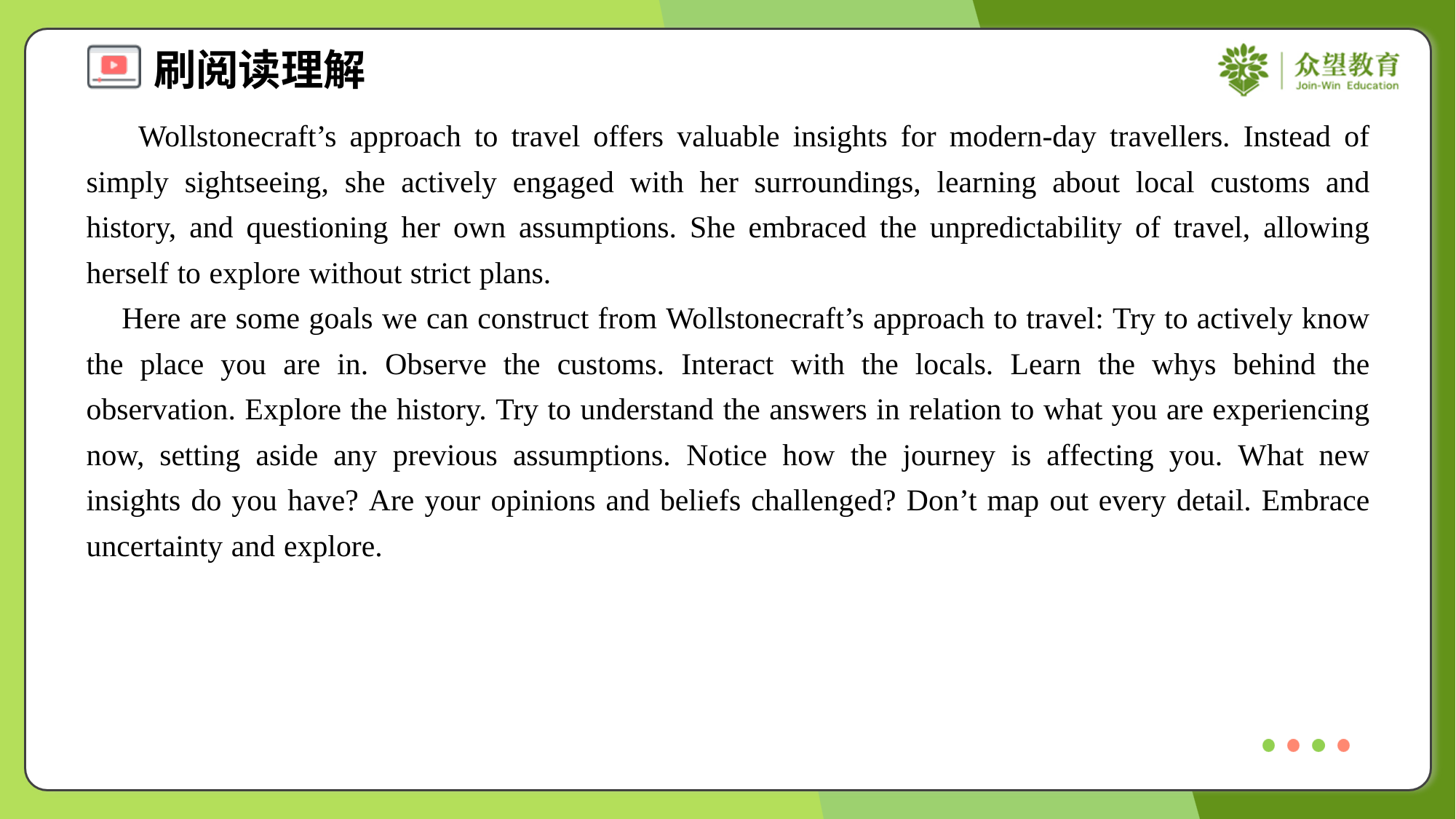

Wollstonecraft’s approach to travel offers valuable insights for modern-day travellers. Instead of simply sightseeing, she actively engaged with her surroundings, learning about local customs and history, and questioning her own assumptions. She embraced the unpredictability of travel, allowing herself to explore without strict plans.
    Here are some goals we can construct from Wollstonecraft’s approach to travel: Try to actively know the place you are in. Observe the customs. Interact with the locals. Learn the whys behind the observation. Explore the history. Try to understand the answers in relation to what you are experiencing now, setting aside any previous assumptions. Notice how the journey is affecting you. What new insights do you have? Are your opinions and beliefs challenged? Don’t map out every detail. Embrace uncertainty and explore.